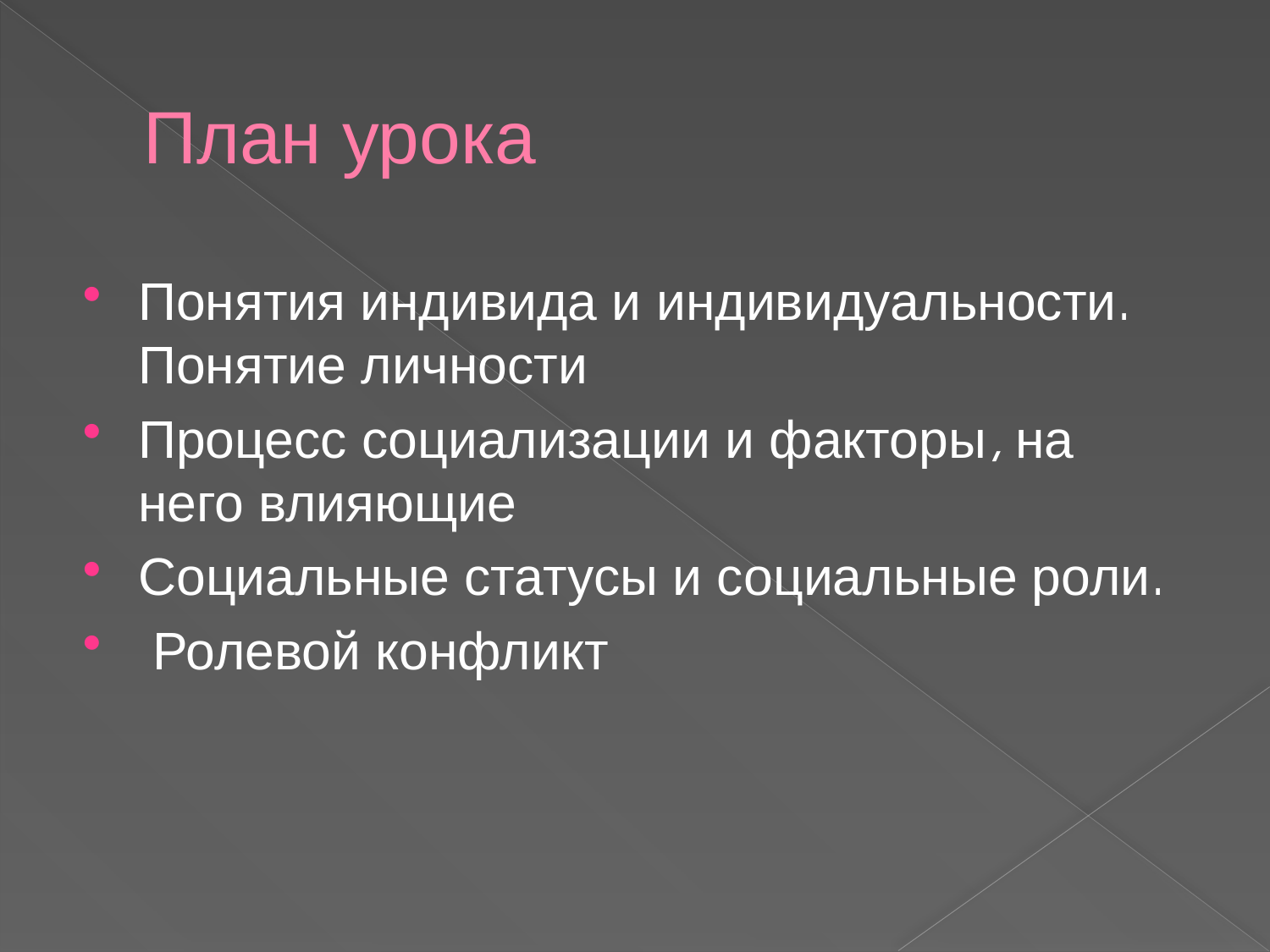

# План урока
Понятия индивида и индивидуальности. Понятие личности
Процесс социализации и факторы, на него влияющие
Социальные статусы и социальные роли.
 Ролевой конфликт